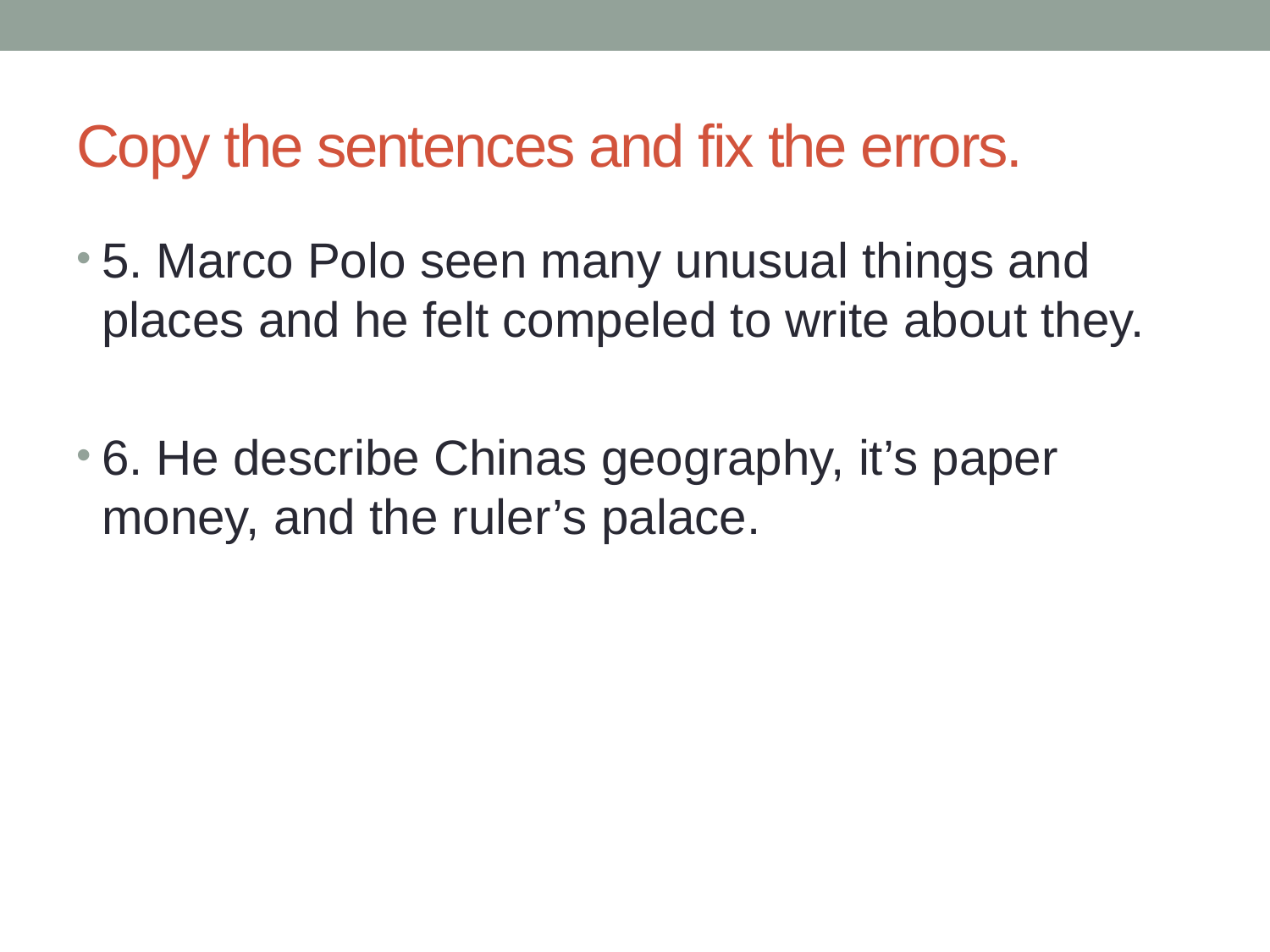

# Copy the sentences and fix the errors.
5. Marco Polo seen many unusual things and places and he felt compeled to write about they.

6. He describe Chinas geography, it’s paper money, and the ruler’s palace.